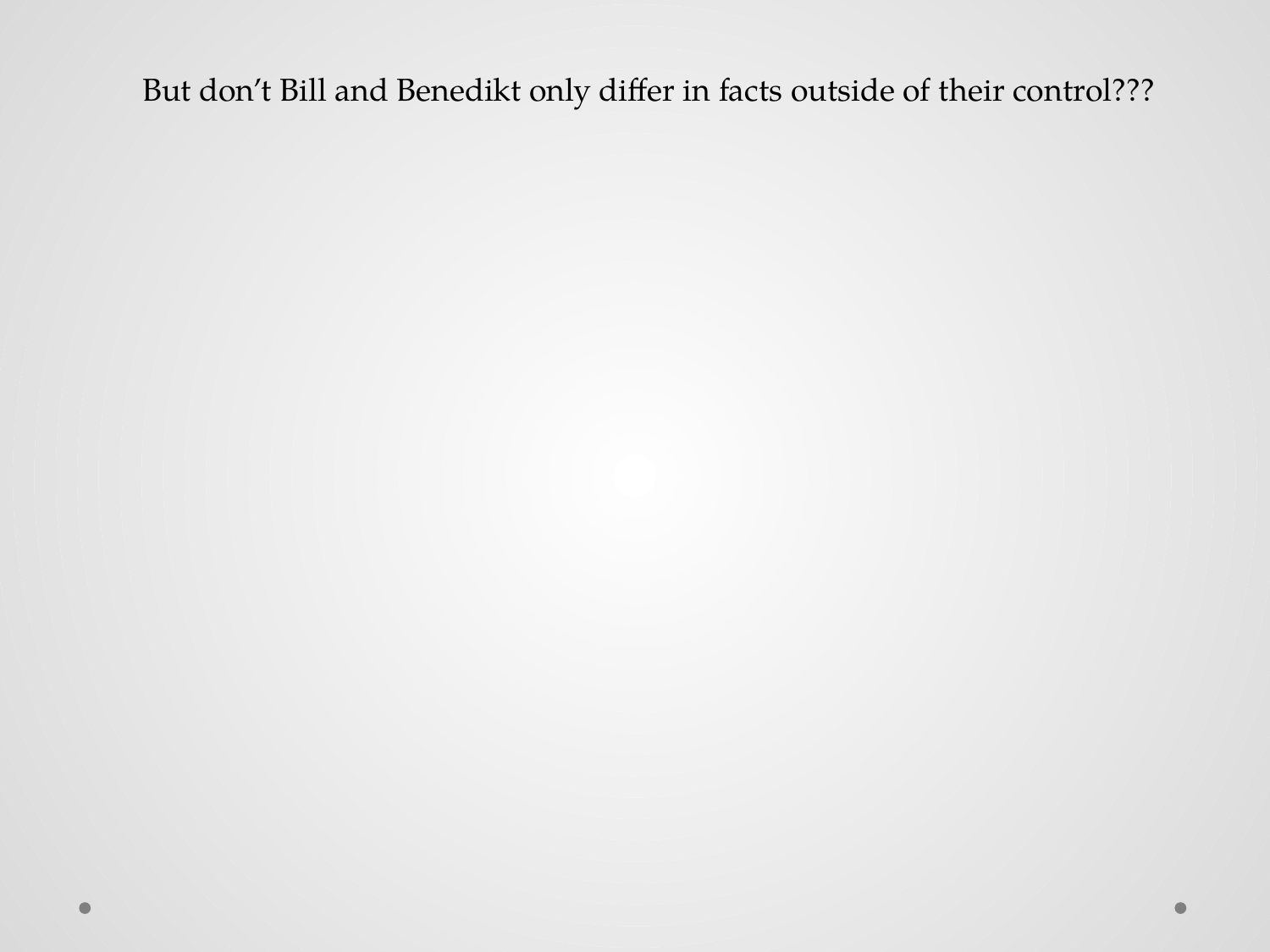

But don’t Bill and Benedikt only differ in facts outside of their control???